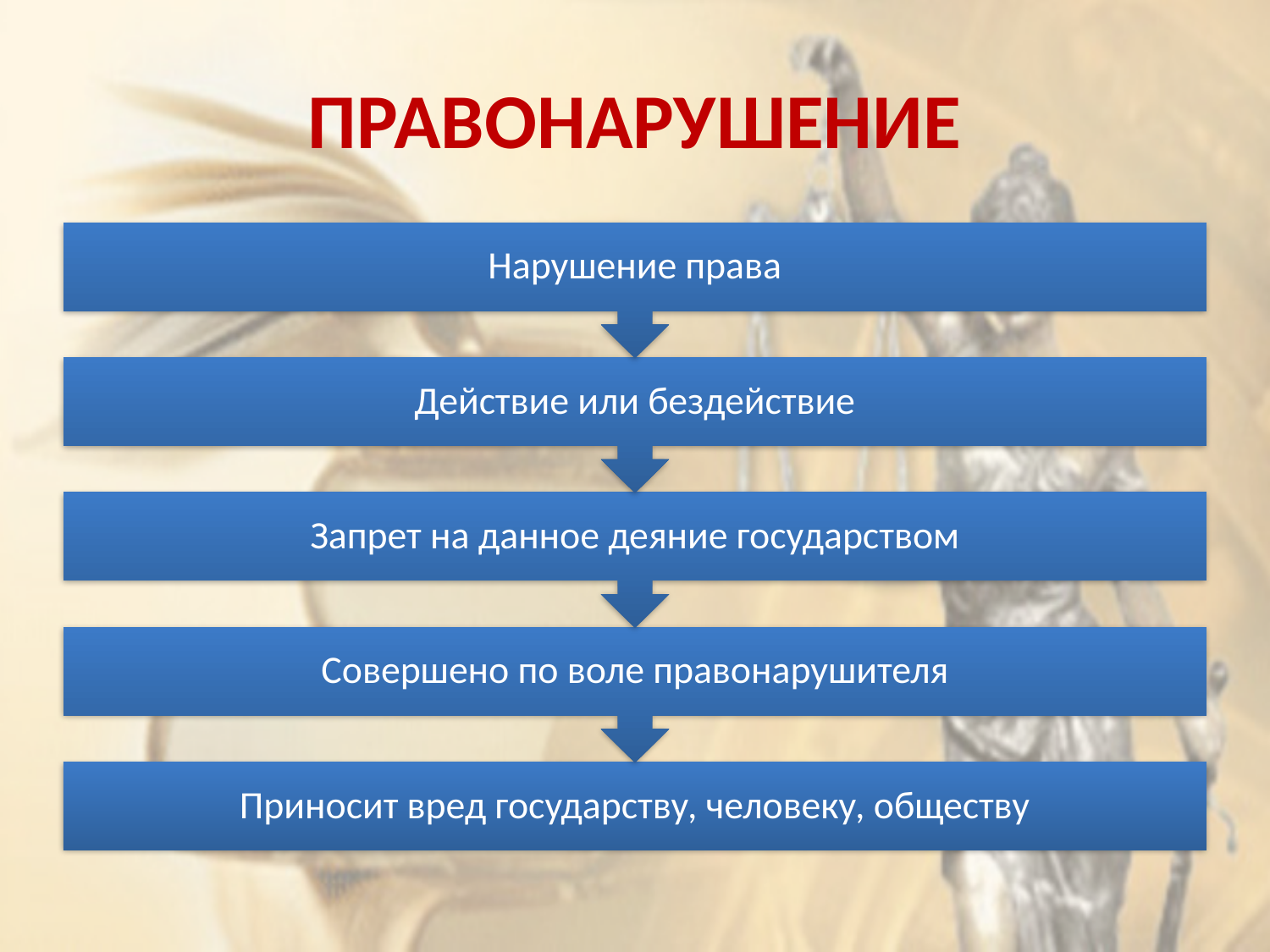

# ПРАВОНАРУШЕНИЕ
Приносит вред государству, человеку, обществу
Совершено по воле правонарушителя
Запрет на данное деяние государством
Действие или бездействие
Нарушение права